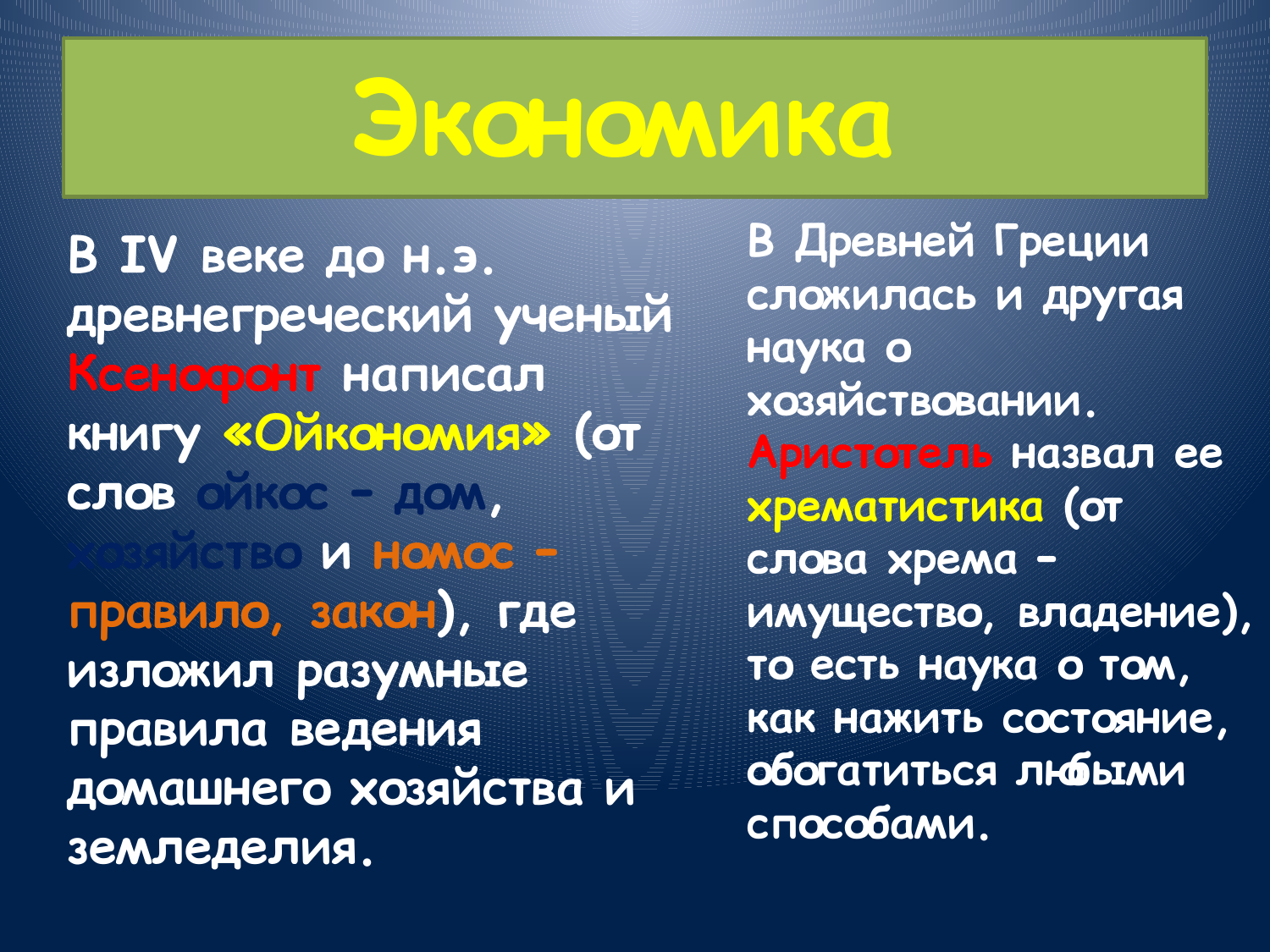

# Экономика
В Древней Греции сложилась и другая наука о хозяйствовании. 	Аристотель назвал ее хрематистика (от слова хрема – имущество, владение), то есть наука о том, как нажить состояние, обогатиться любыми способами.
В IV веке до н.э. древнегреческий ученый Ксенофонт написал книгу «Ойкономия» (от слов ойкос – дом, хозяйство и номос – правило, закон), где изложил разумные правила ведения домашнего хозяйства и земледелия.